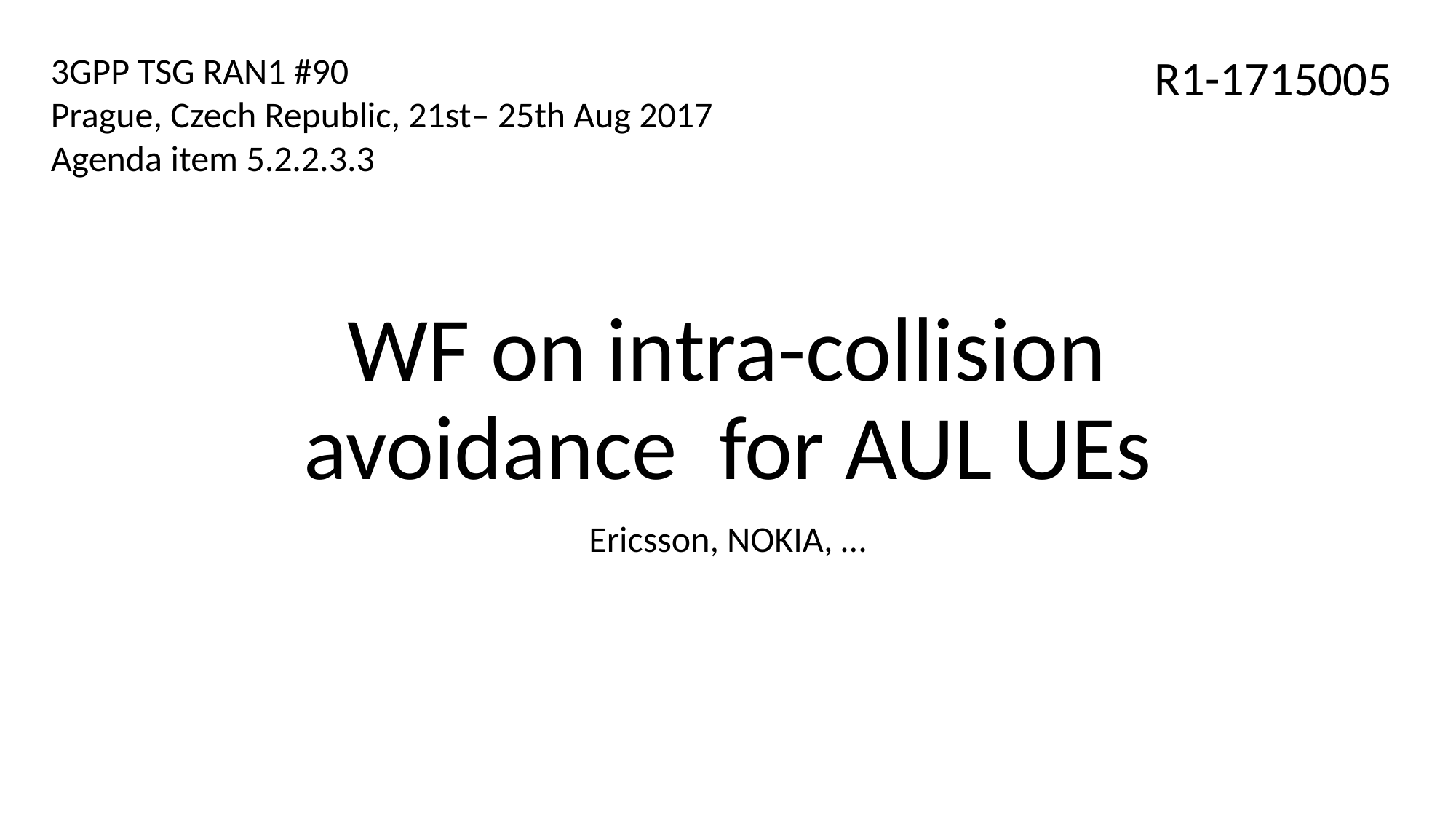

3GPP TSG RAN1 #90
Prague, Czech Republic, 21st– 25th Aug 2017
Agenda item 5.2.2.3.3
R1-1715005
# WF on intra-collision avoidance  for AUL UEs
Ericsson, NOKIA, …